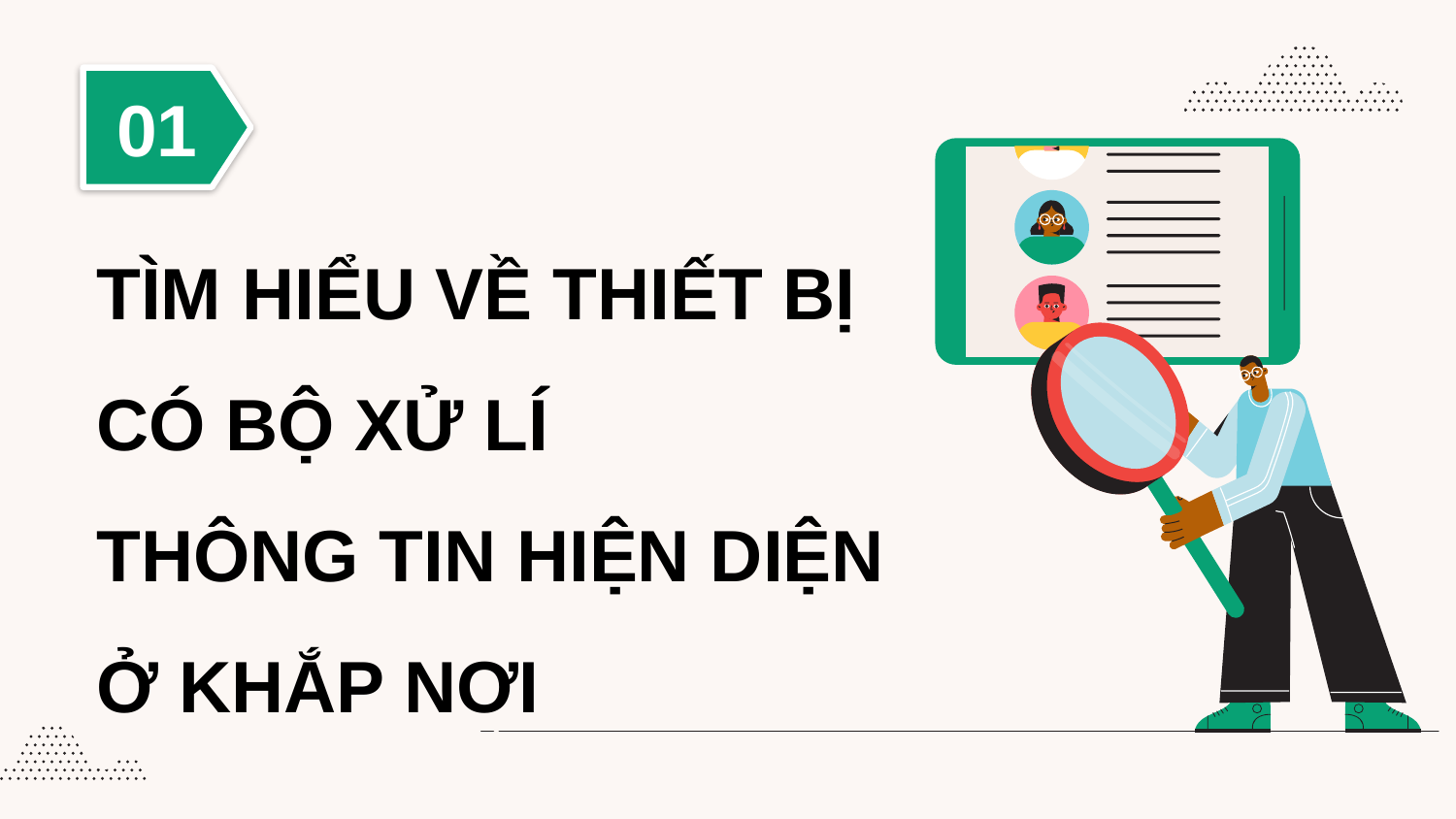

01

# TÌM HIỂU VỀ THIẾT BỊ CÓ BỘ XỬ LÍ THÔNG TIN HIỆN DIỆN Ở KHẮP NƠI